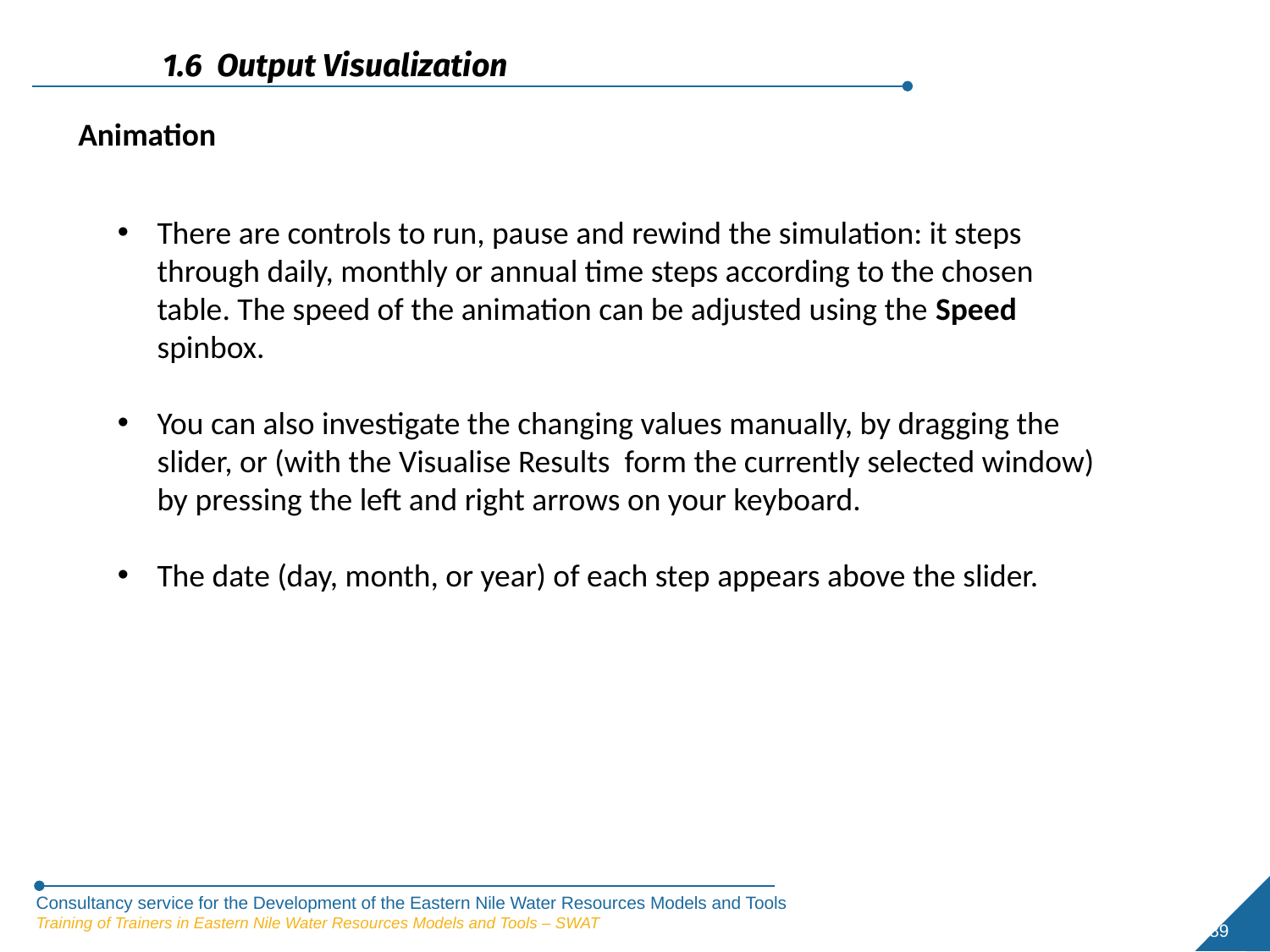

1.6  Output Visualization
Animation
There are controls to run, pause and rewind the simulation: it steps through daily, monthly or annual time steps according to the chosen table. The speed of the animation can be adjusted using the Speed spinbox.

You can also investigate the changing values manually, by dragging the slider, or (with the Visualise Results  form the currently selected window) by pressing the left and right arrows on your keyboard.

The date (day, month, or year) of each step appears above the slider.